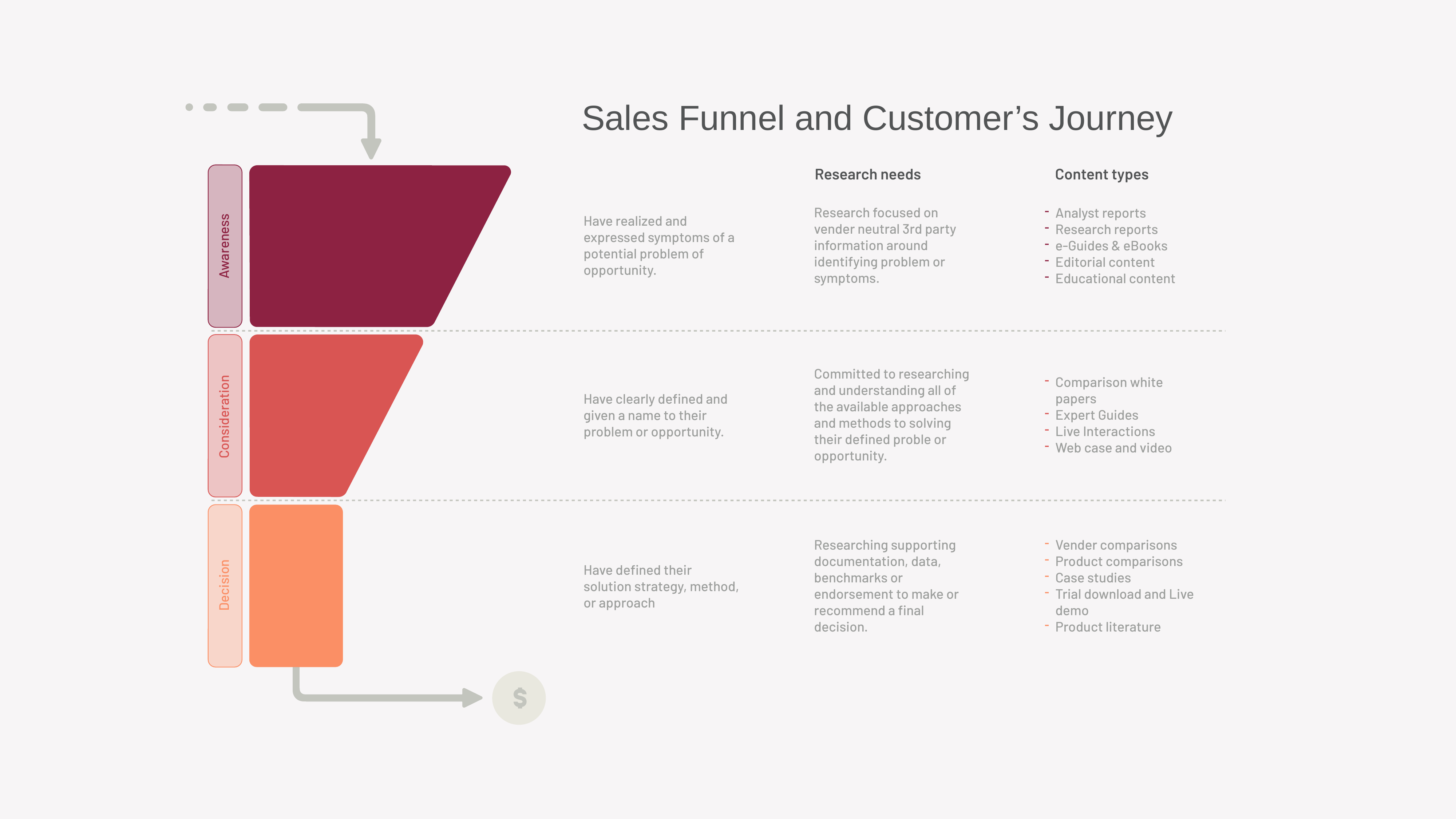

Sales Funnel and Customer’s Journey

Research needs
Content types

Research focused on vender neutral 3rd party information around identifying problem or symptoms.
Analyst reports
Research reports
e-Guides & eBooks
Editorial content
Educational content
Have realized and expressed symptoms of a potential problem of opportunity.
Awareness

Committed to researching and understanding all of the available approaches and methods to solving their defined proble or opportunity.
Comparison white papers
Expert Guides
Live Interactions
Web case and video
Have clearly defined and given a name to their problem or opportunity.
Consideration

Researching supporting documentation, data, benchmarks or endorsement to make or recommend a final decision.
Vender comparisons
Product comparisons
Case studies
Trial download and Live demo
Product literature
Have defined their solution strategy, method, or approach
Decision